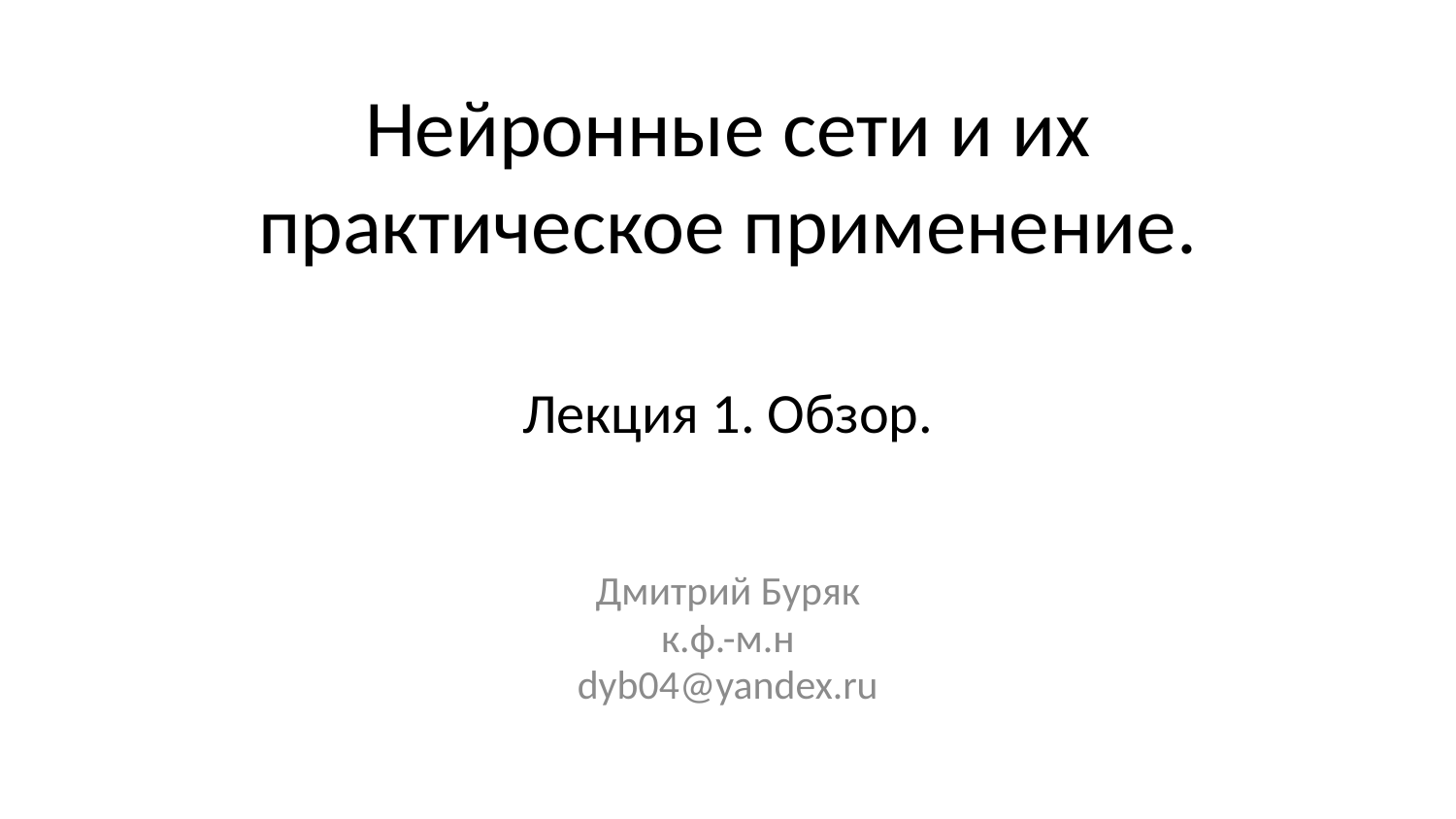

# Нейронные сети и их практическое применение. Лекция 1. Обзор.
Дмитрий Буряк
к.ф.-м.н
dyb04@yandex.ru